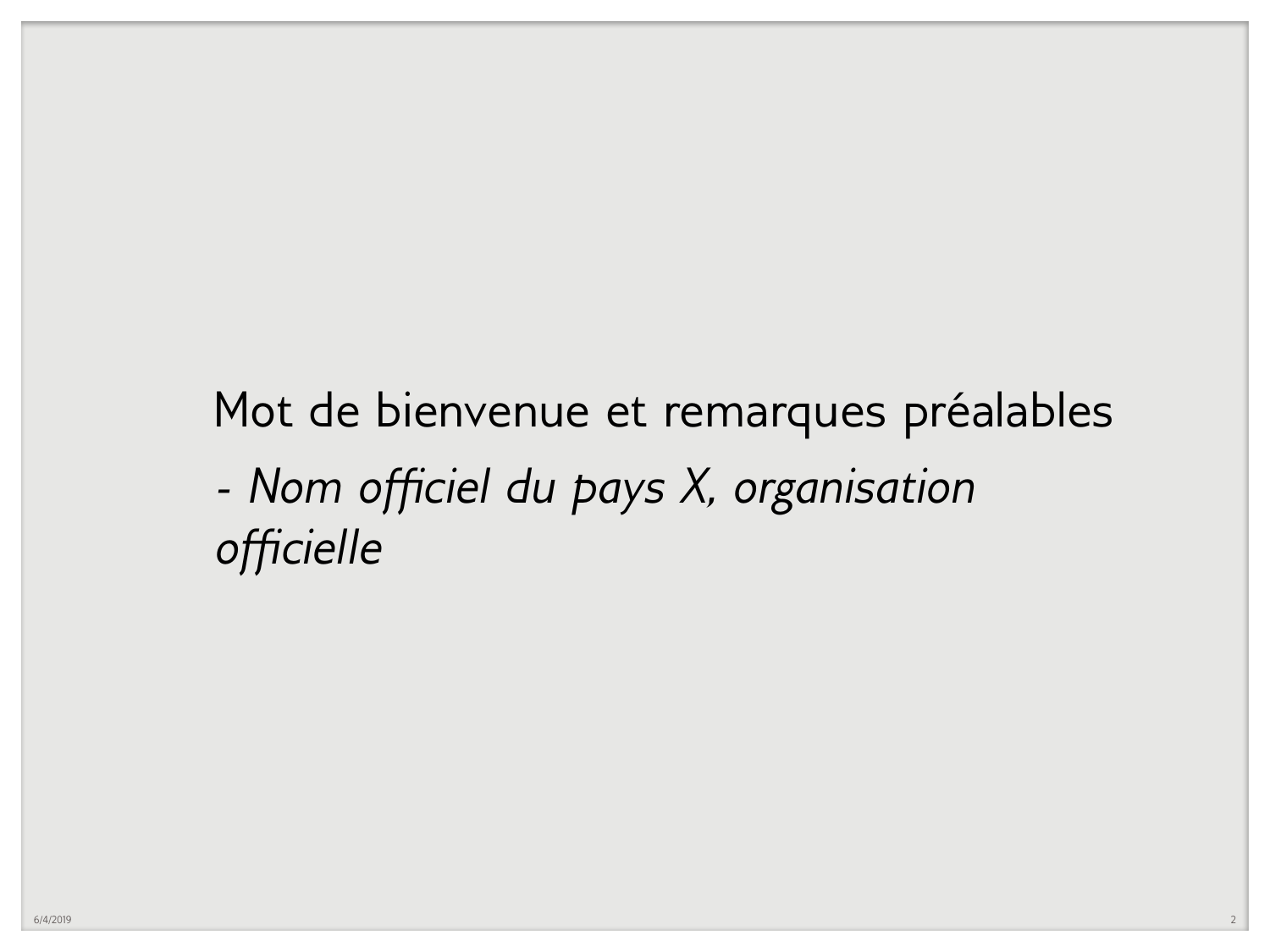

Mot de bienvenue et remarques préalables
- Nom officiel du pays X, organisation officielle

6/4/2019
2